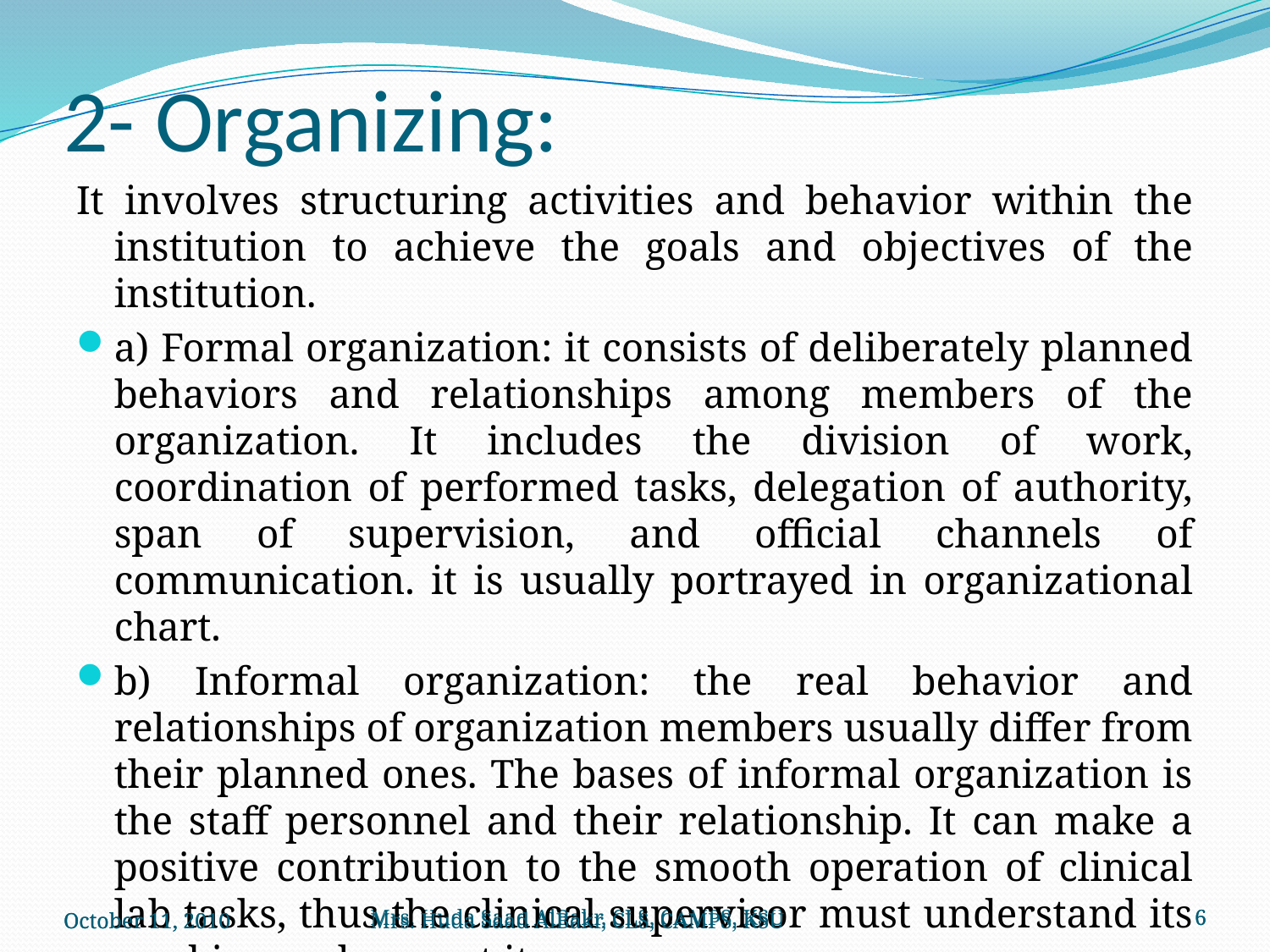

# 2- Organizing:
It involves structuring activities and behavior within the institution to achieve the goals and objectives of the institution.
a) Formal organization: it consists of deliberately planned behaviors and relationships among members of the organization. It includes the division of work, coordination of performed tasks, delegation of authority, span of supervision, and official channels of communication. it is usually portrayed in organizational chart.
b) Informal organization: the real behavior and relationships of organization members usually differ from their planned ones. The bases of informal organization is the staff personnel and their relationship. It can make a positive contribution to the smooth operation of clinical lab tasks, thus the clinical supervisor must understand its working and respect it.
October 11, 2010
October 11, 2010
Mrs. Huda Saad AlBakr, CLS, CAMPS, KSU
Mrs. Huda Saad AlBakr, CLS, CAMPS, KSU
6
6